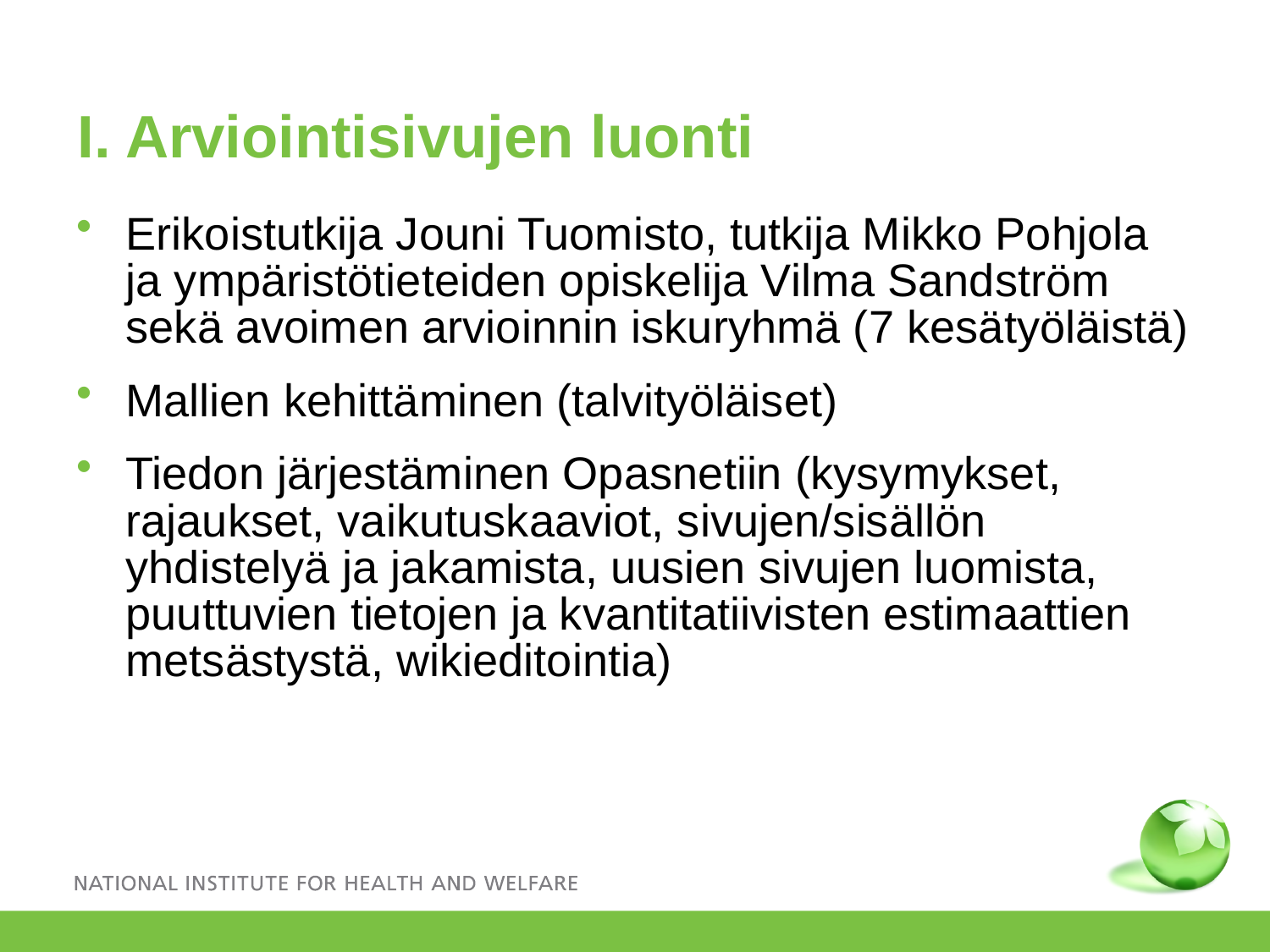

# I. Arviointisivujen luonti
Erikoistutkija Jouni Tuomisto, tutkija Mikko Pohjola ja ympäristötieteiden opiskelija Vilma Sandström sekä avoimen arvioinnin iskuryhmä (7 kesätyöläistä)
Mallien kehittäminen (talvityöläiset)
Tiedon järjestäminen Opasnetiin (kysymykset, rajaukset, vaikutuskaaviot, sivujen/sisällön yhdistelyä ja jakamista, uusien sivujen luomista, puuttuvien tietojen ja kvantitatiivisten estimaattien metsästystä, wikieditointia)